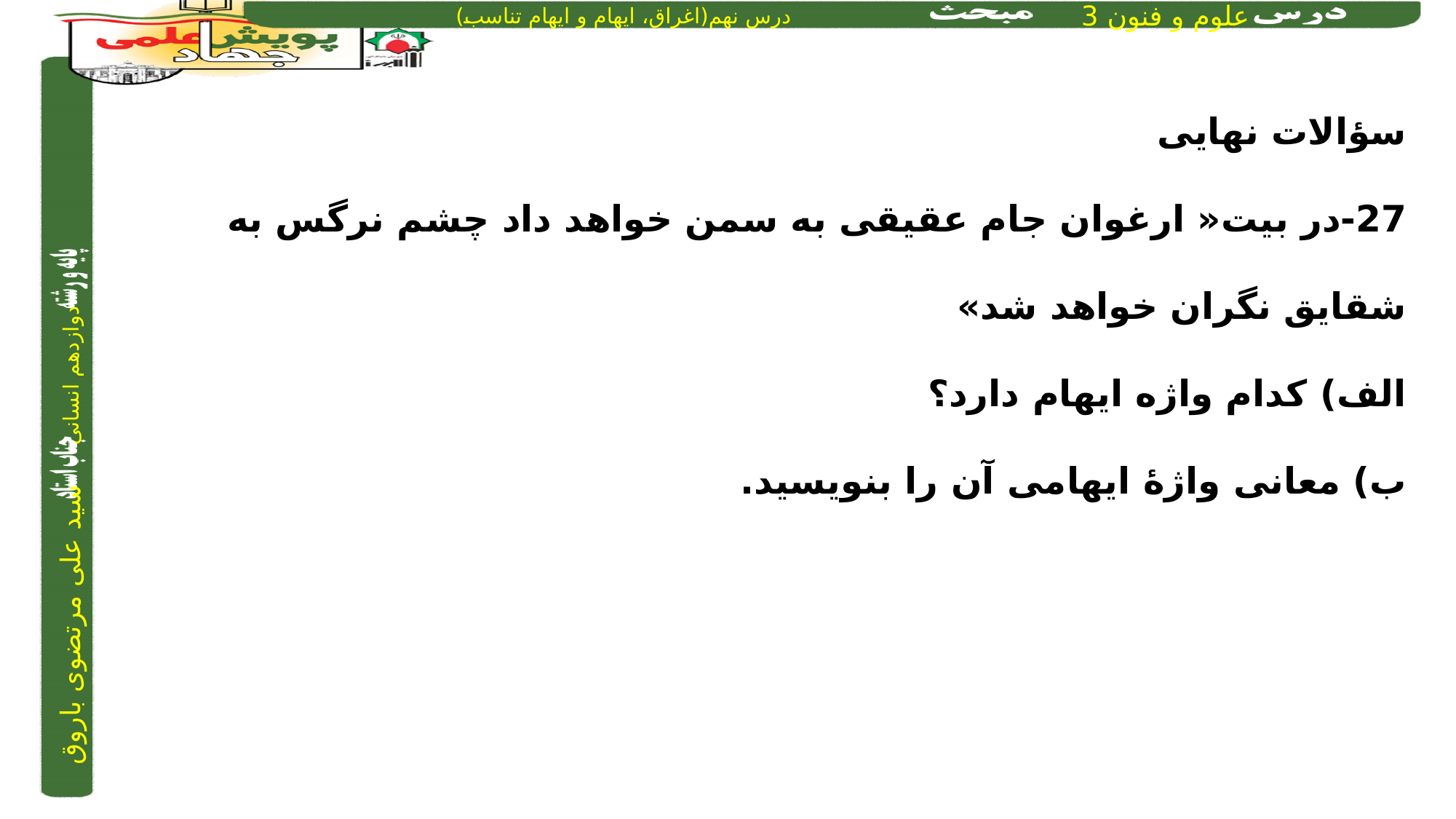

سؤالات نهایی
27-در بیت‌« ارغوان جام عقیقی به سمن خواهد داد	 چشم نرگس به شقایق نگران خواهد شد»
ا‌لف) کدام واژه ایهام دارد؟
ب) معانی واژۀ ایهامی آن را بنویسید.